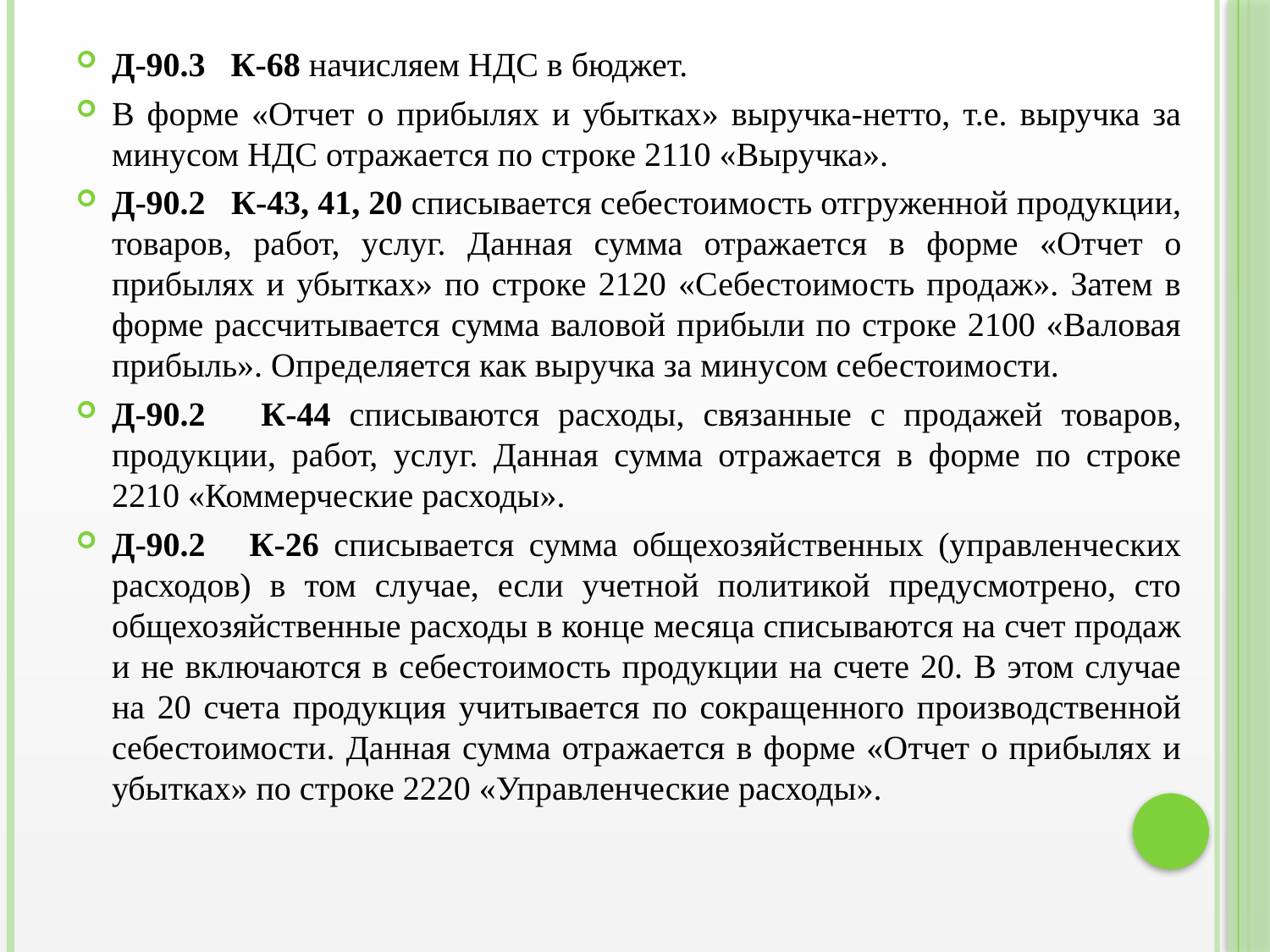

Д-90.3   К-68 начисляем НДС в бюджет.
В форме «Отчет о прибылях и убытках» выручка-нетто, т.е. выручка за минусом НДС отражается по строке 2110 «Выручка».
Д-90.2   К-43, 41, 20 списывается себестоимость отгруженной продукции, товаров, работ, услуг. Данная сумма отражается в форме «Отчет о прибылях и убытках» по строке 2120 «Себестоимость продаж». Затем в форме рассчитывается сумма валовой прибыли по строке 2100 «Валовая прибыль». Определяется как выручка за минусом себестоимости.
Д-90.2   К-44 списываются расходы, связанные с продажей товаров, продукции, работ, услуг. Данная сумма отражается в форме по строке 2210 «Коммерческие расходы».
Д-90.2   К-26 списывается сумма общехозяйственных (управленческих расходов) в том случае, если учетной политикой предусмотрено, сто общехозяйственные расходы в конце месяца списываются на счет продаж и не включаются в себестоимость продукции на счете 20. В этом случае на 20 счета продукция учитывается по сокращенного производственной себестоимости. Данная сумма отражается в форме «Отчет о прибылях и убытках» по строке 2220 «Управленческие расходы».